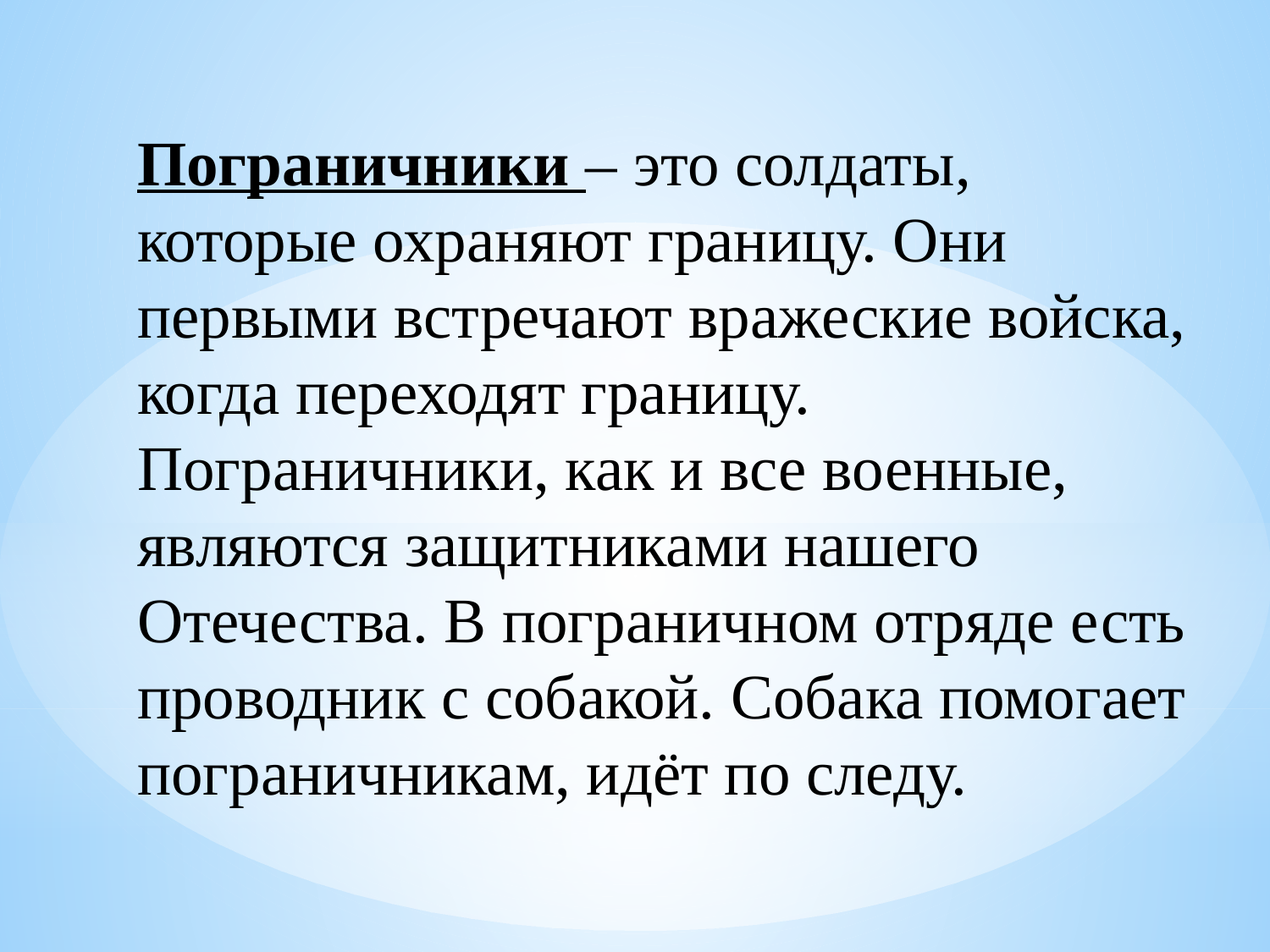

Пограничники – это солдаты, которые охраняют границу. Они первыми встречают вражеские войска, когда переходят границу. Пограничники, как и все военные, являются защитниками нашего Отечества. В пограничном отряде есть проводник с собакой. Собака помогает пограничникам, идёт по следу.